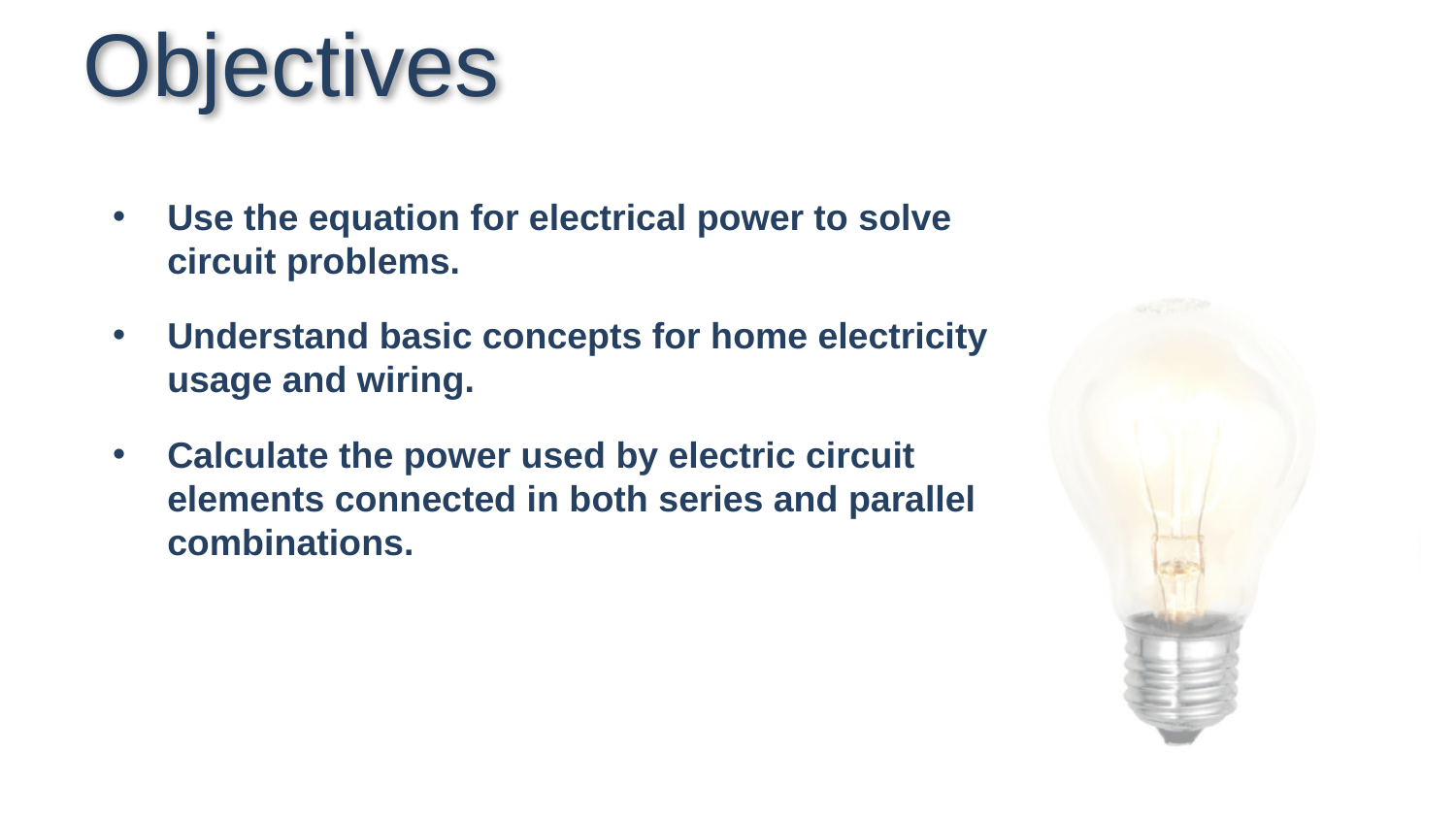

# Objectives
Use the equation for electrical power to solve circuit problems.
Understand basic concepts for home electricity usage and wiring.
Calculate the power used by electric circuit elements connected in both series and parallel combinations.